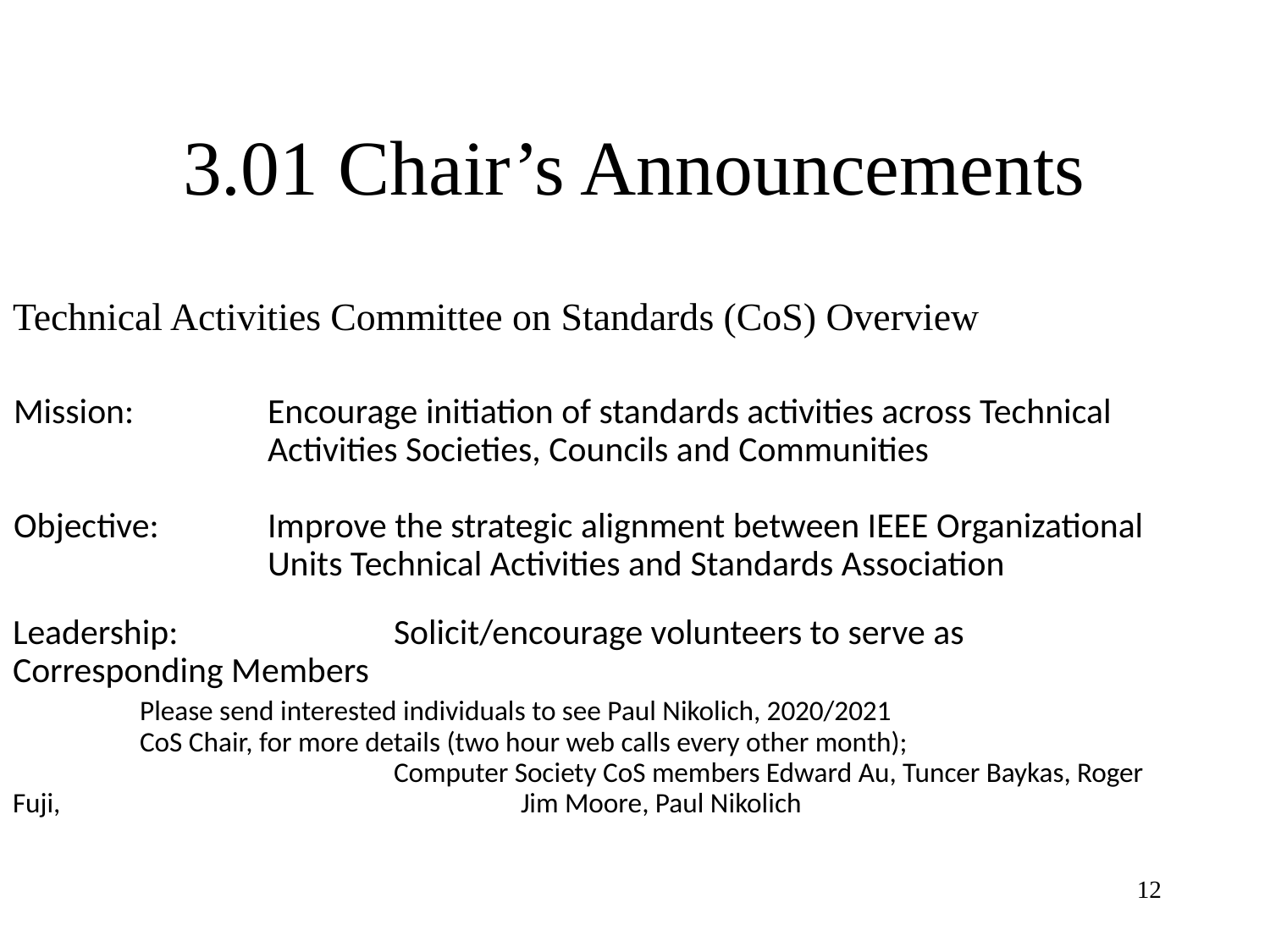

# 3.01 Chair’s Announcements
Technical Activities Committee on Standards (CoS) Overview

Mission: 	Encourage initiation of standards activities across Technical 			Activities Societies, Councils and Communities

Objective: 	Improve the strategic alignment between IEEE Organizational 			Units Technical Activities and Standards Association

Leadership:		Solicit/encourage volunteers to serve as Corresponding Members
	Please send interested individuals to see Paul Nikolich, 2020/2021
 	CoS Chair, for more details (two hour web calls every other month);
			Computer Society CoS members Edward Au, Tuncer Baykas, Roger Fuji, 				Jim Moore, Paul Nikolich

12